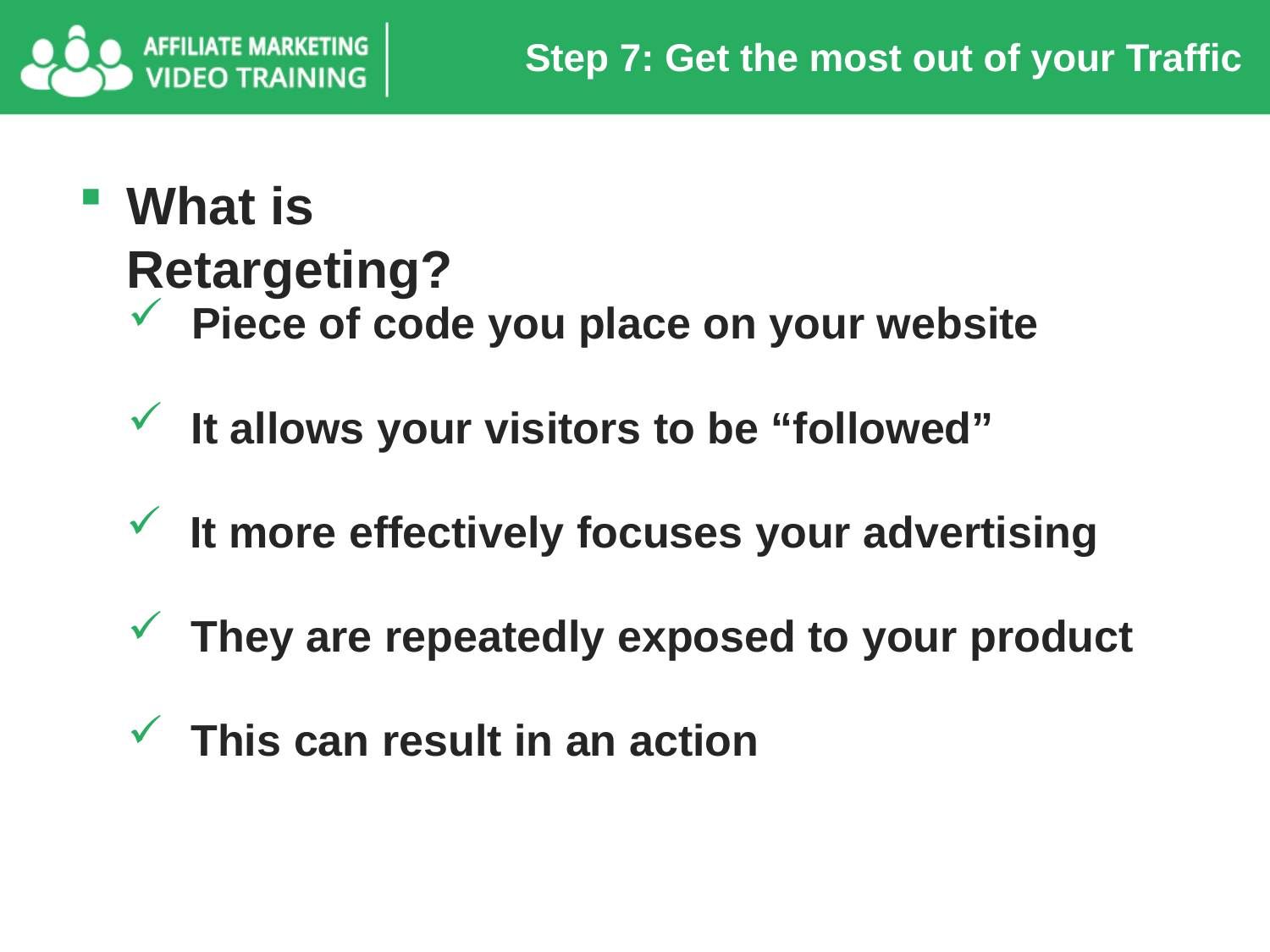

Step 7: Get the most out of your Traffic
What is Retargeting?
Piece of code you place on your website
It allows your visitors to be “followed”
It more effectively focuses your advertising
They are repeatedly exposed to your product
This can result in an action